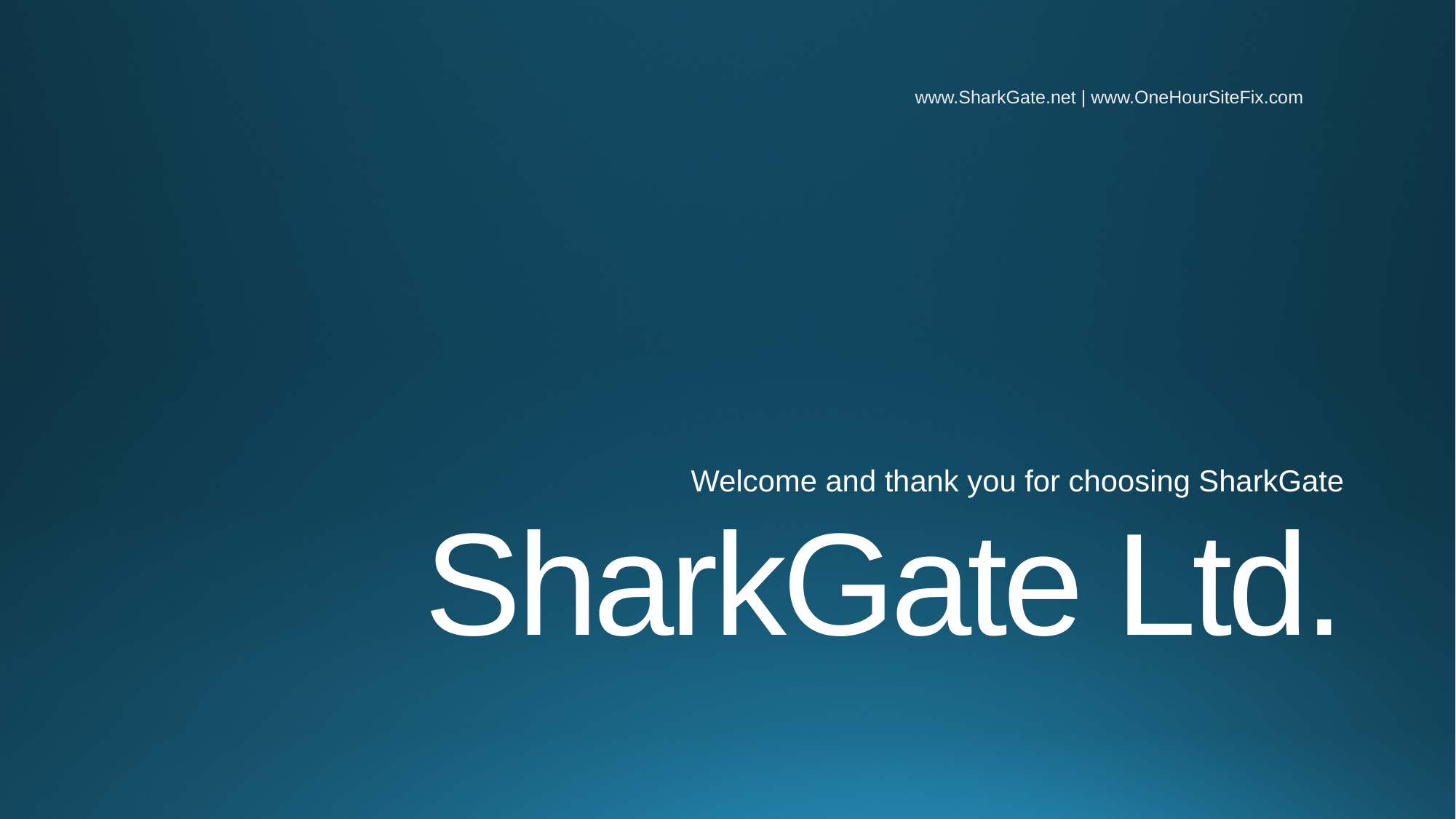

www.SharkGate.net | www.OneHourSiteFix.com
Welcome and thank you for choosing SharkGate
# SharkGate Ltd.